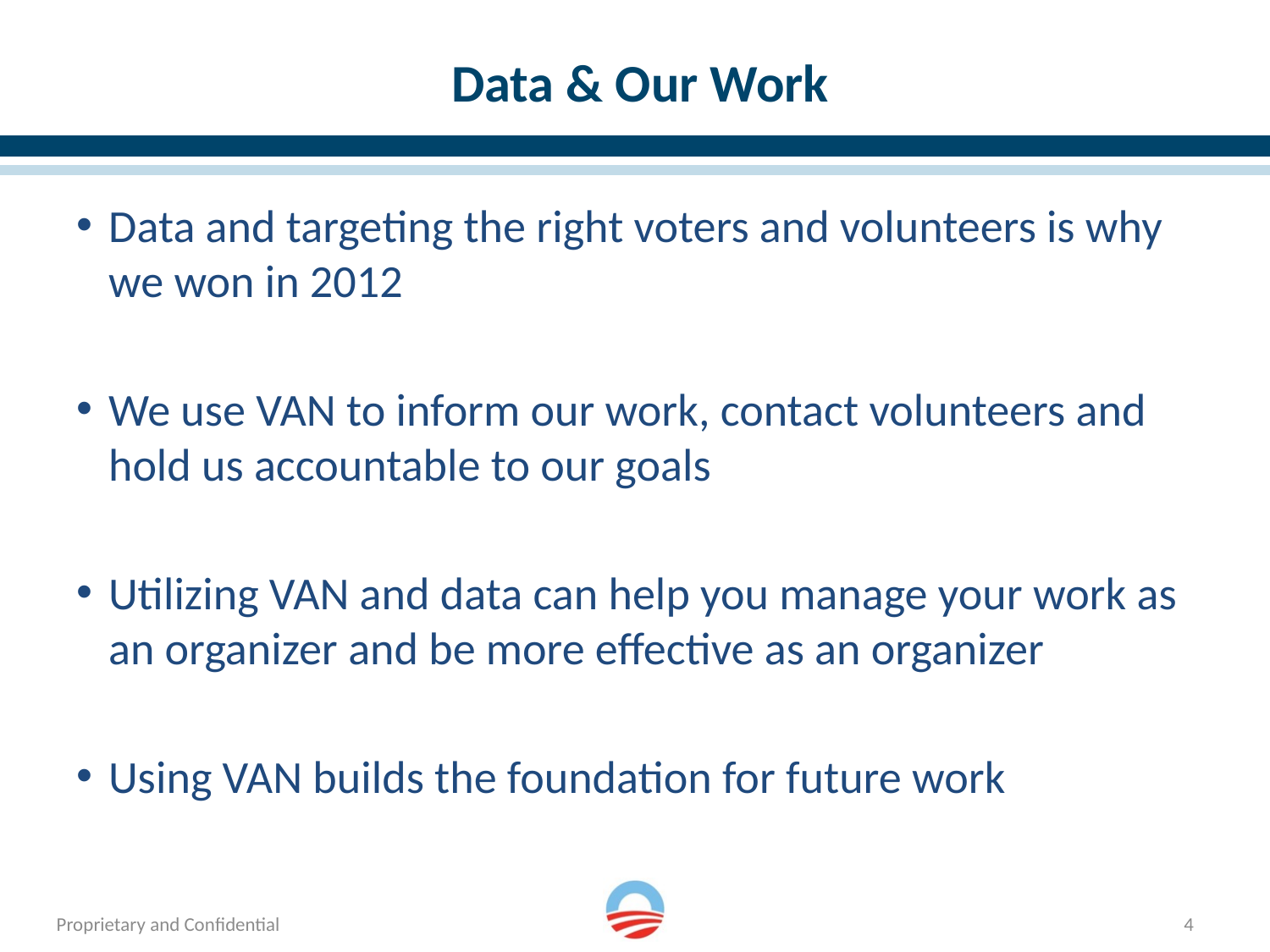

# Data & Our Work
Data and targeting the right voters and volunteers is why we won in 2012

We use VAN to inform our work, contact volunteers and hold us accountable to our goals

Utilizing VAN and data can help you manage your work as an organizer and be more effective as an organizer

Using VAN builds the foundation for future work
4